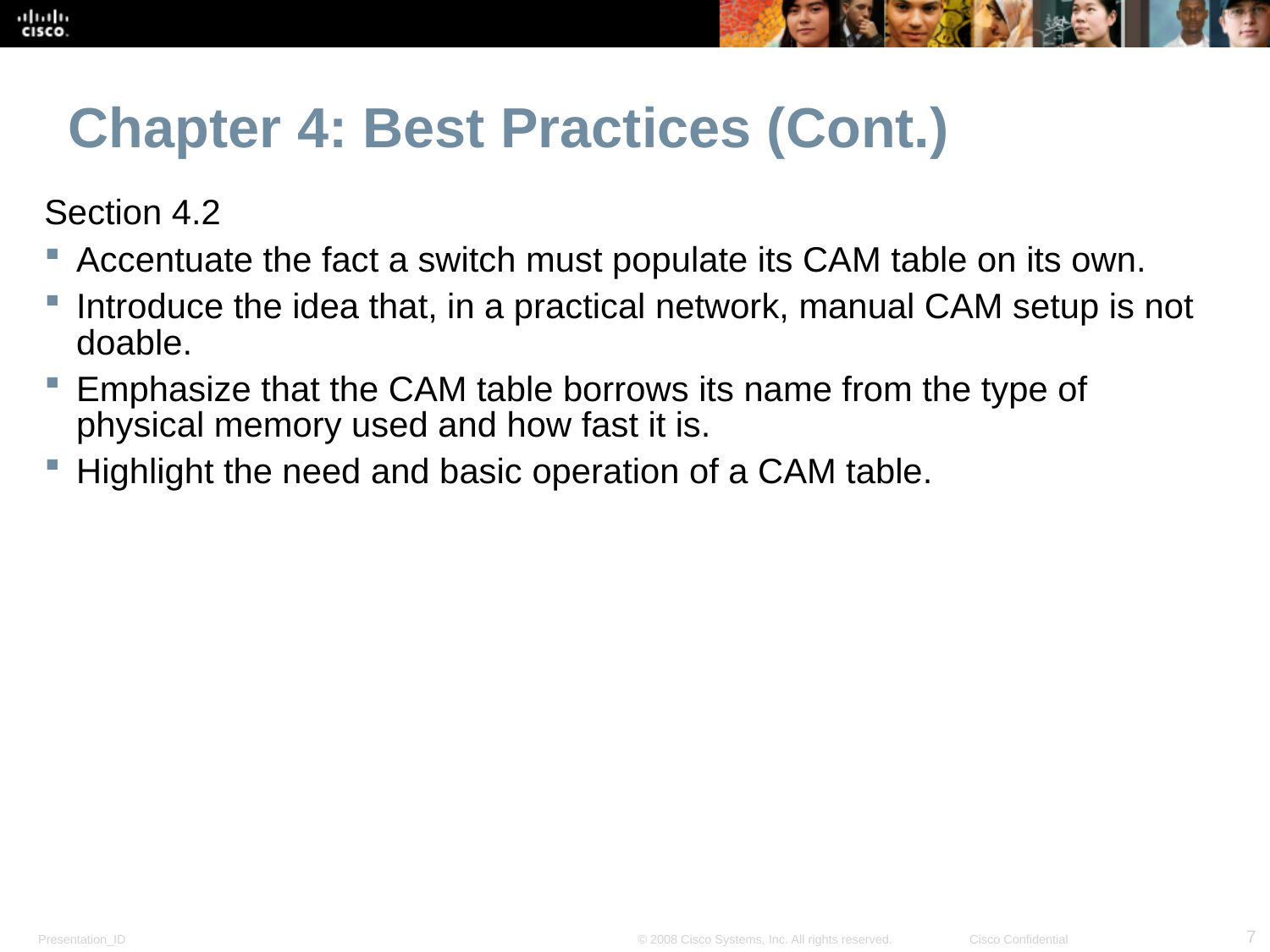

Chapter 4: Best Practices (Cont.)
Section 4.2
Accentuate the fact a switch must populate its CAM table on its own.
Introduce the idea that, in a practical network, manual CAM setup is not doable.
Emphasize that the CAM table borrows its name from the type of physical memory used and how fast it is.
Highlight the need and basic operation of a CAM table.